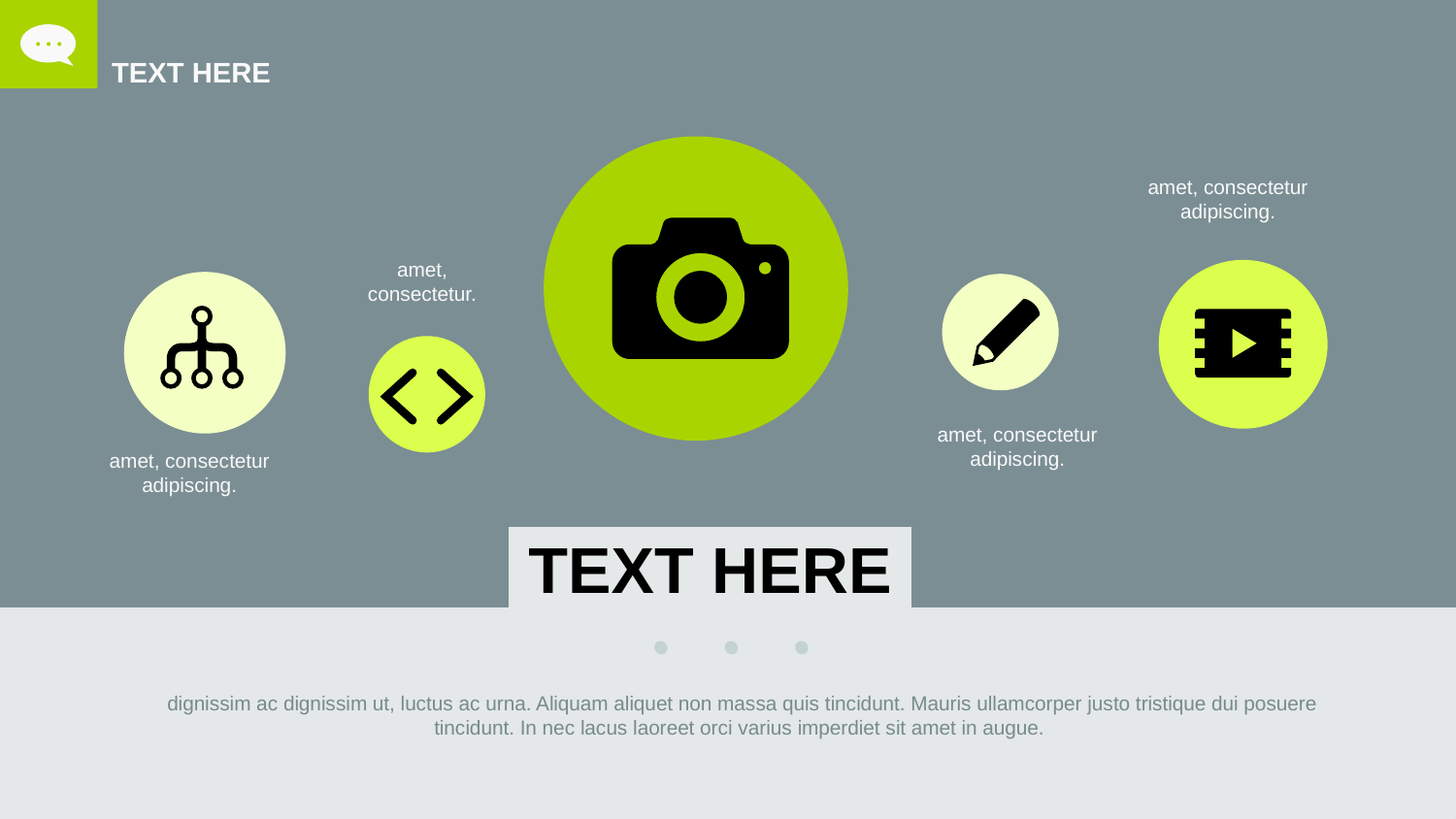

TEXT HERE

amet, consectetur adipiscing.

amet, consectetur.

amet, consectetur adipiscing.
amet, consectetur adipiscing.
TEXT HERE

dignissim ac dignissim ut, luctus ac urna. Aliquam aliquet non massa quis tincidunt. Mauris ullamcorper justo tristique dui posuere tincidunt. In nec lacus laoreet orci varius imperdiet sit amet in augue.